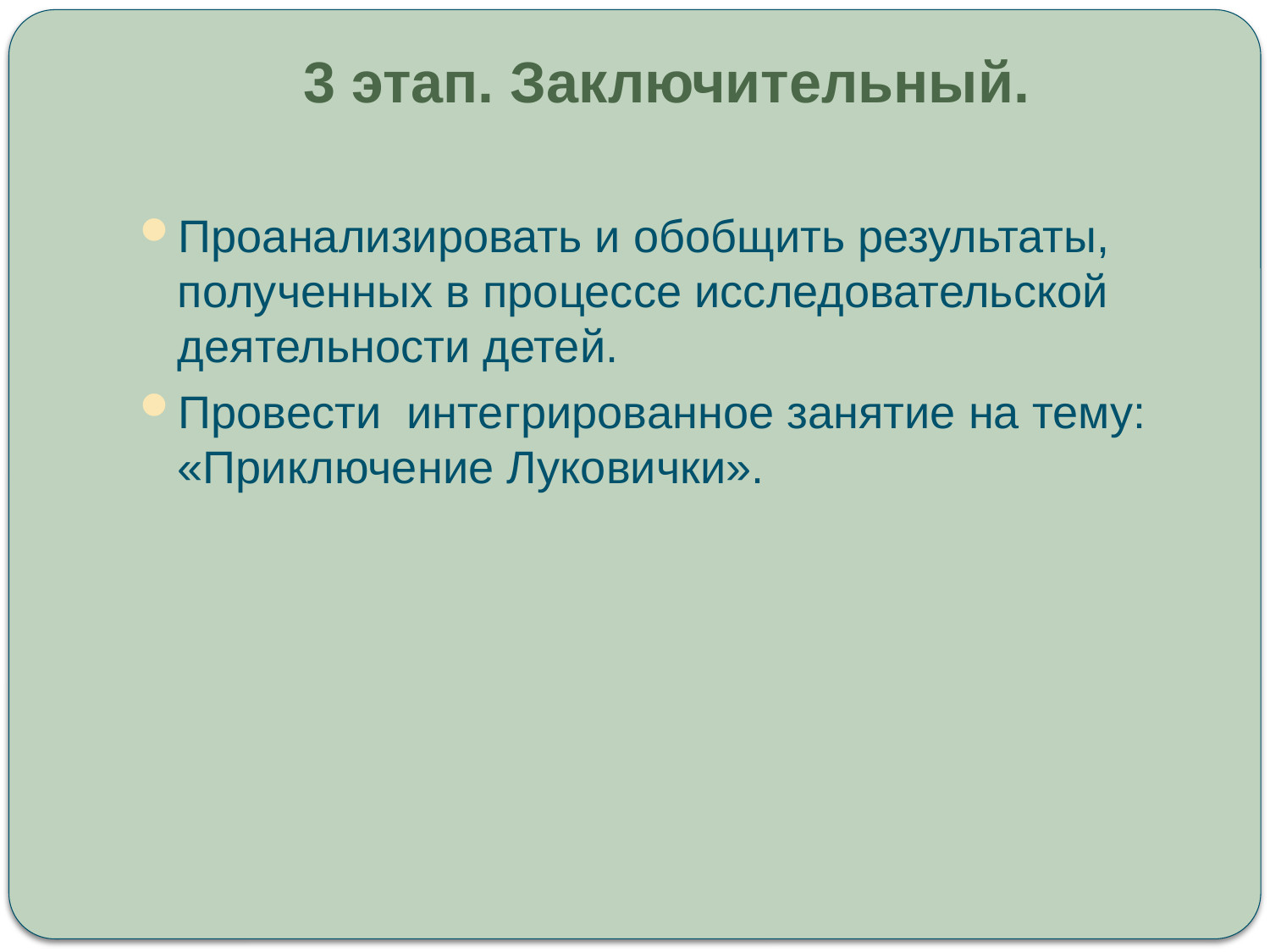

# 3 этап. Заключительный.
Проанализировать и обобщить результаты, полученных в процессе исследовательской деятельности детей.
Провести  интегрированное занятие на тему: «Приключение Луковички».